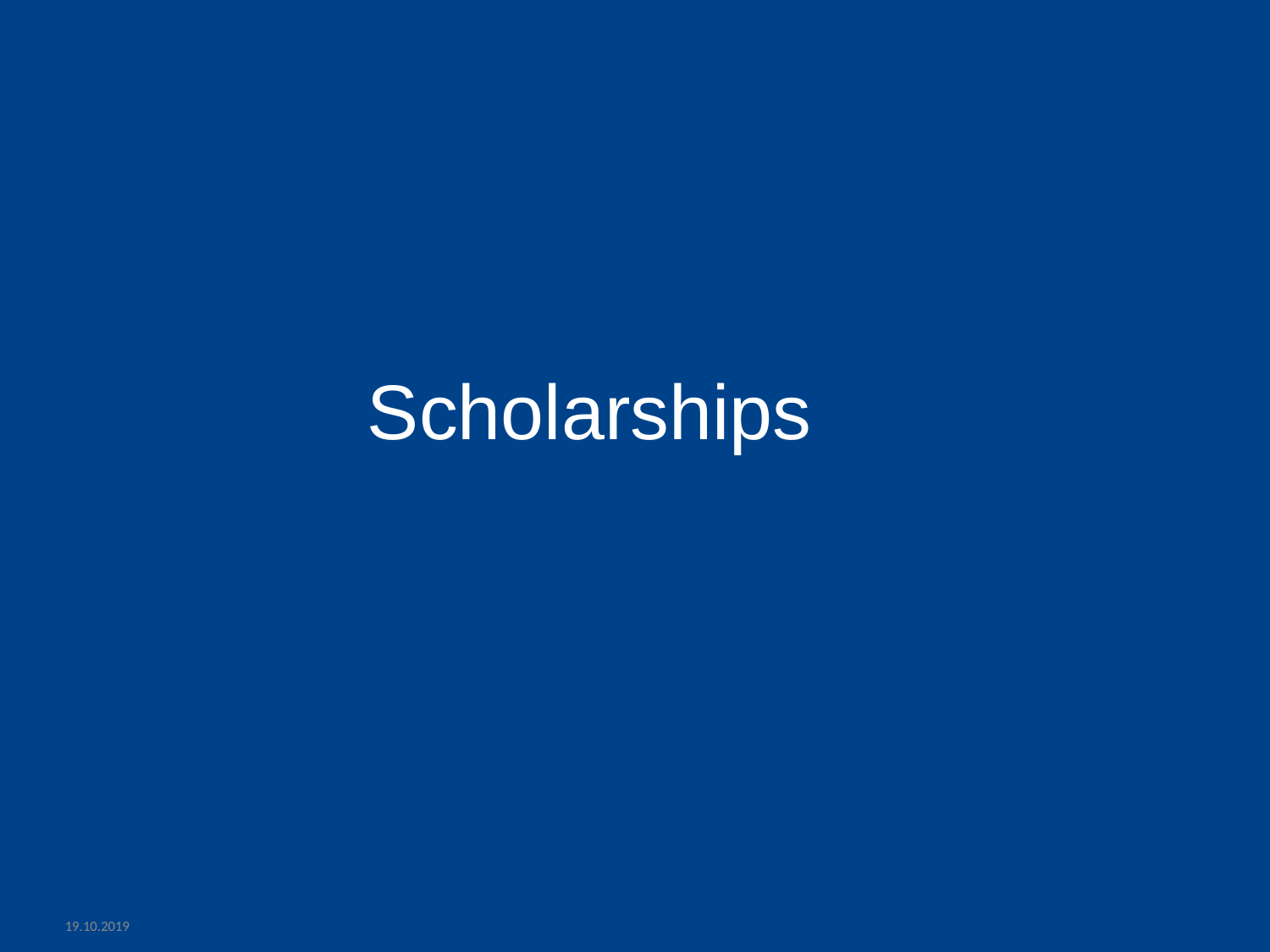

Scholarships
19.10.2019
Antonio Farfán-Vallespín   Master of Economics Program
49